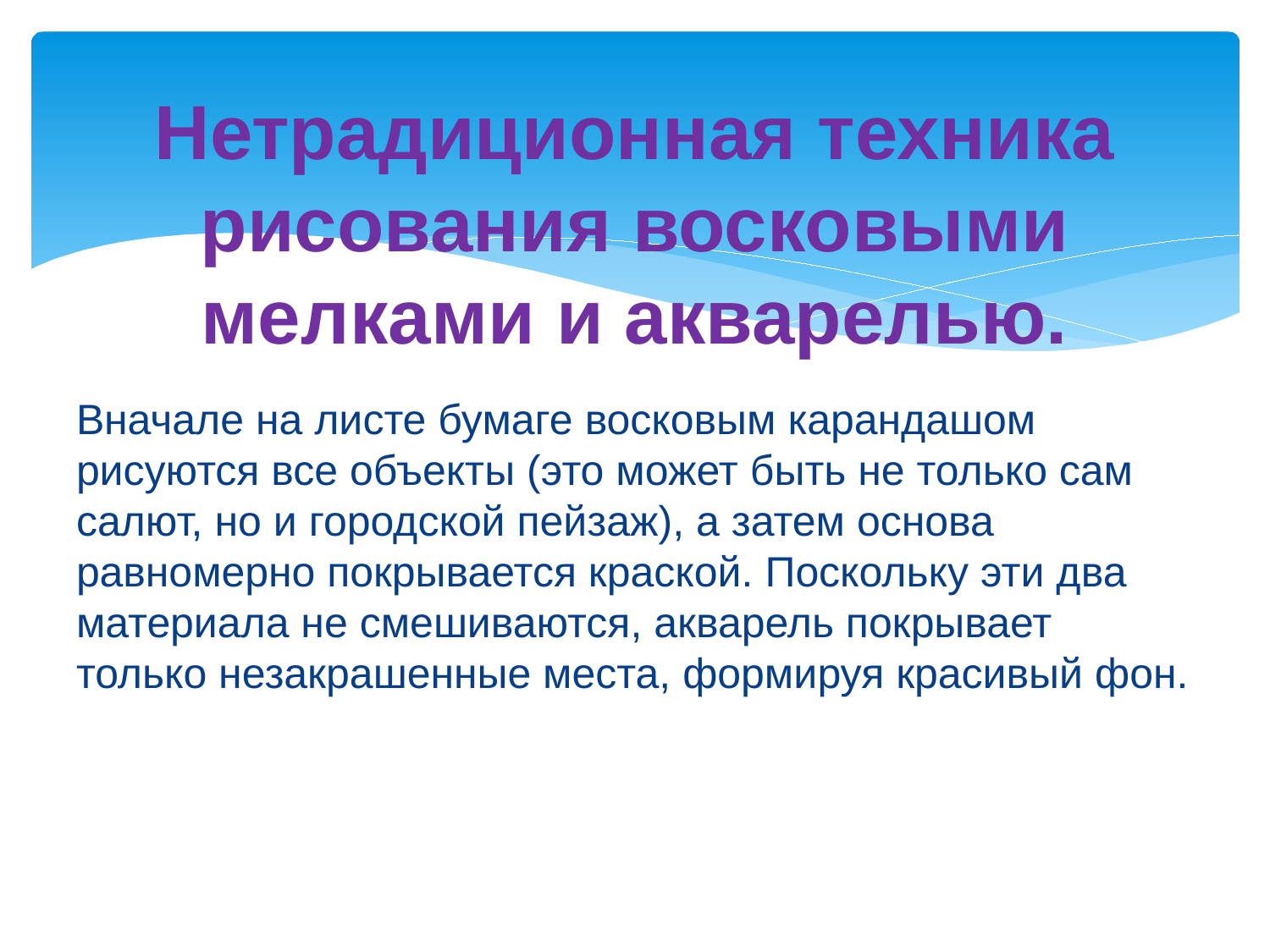

# Нетрадиционная техника рисования восковыми мелками и акварелью.
Вначале на листе бумаге восковым карандашом рисуются все объекты (это может быть не только сам салют, но и городской пейзаж), а затем основа равномерно покрывается краской. Поскольку эти два материала не смешиваются, акварель покрывает только незакрашенные места, формируя красивый фон.